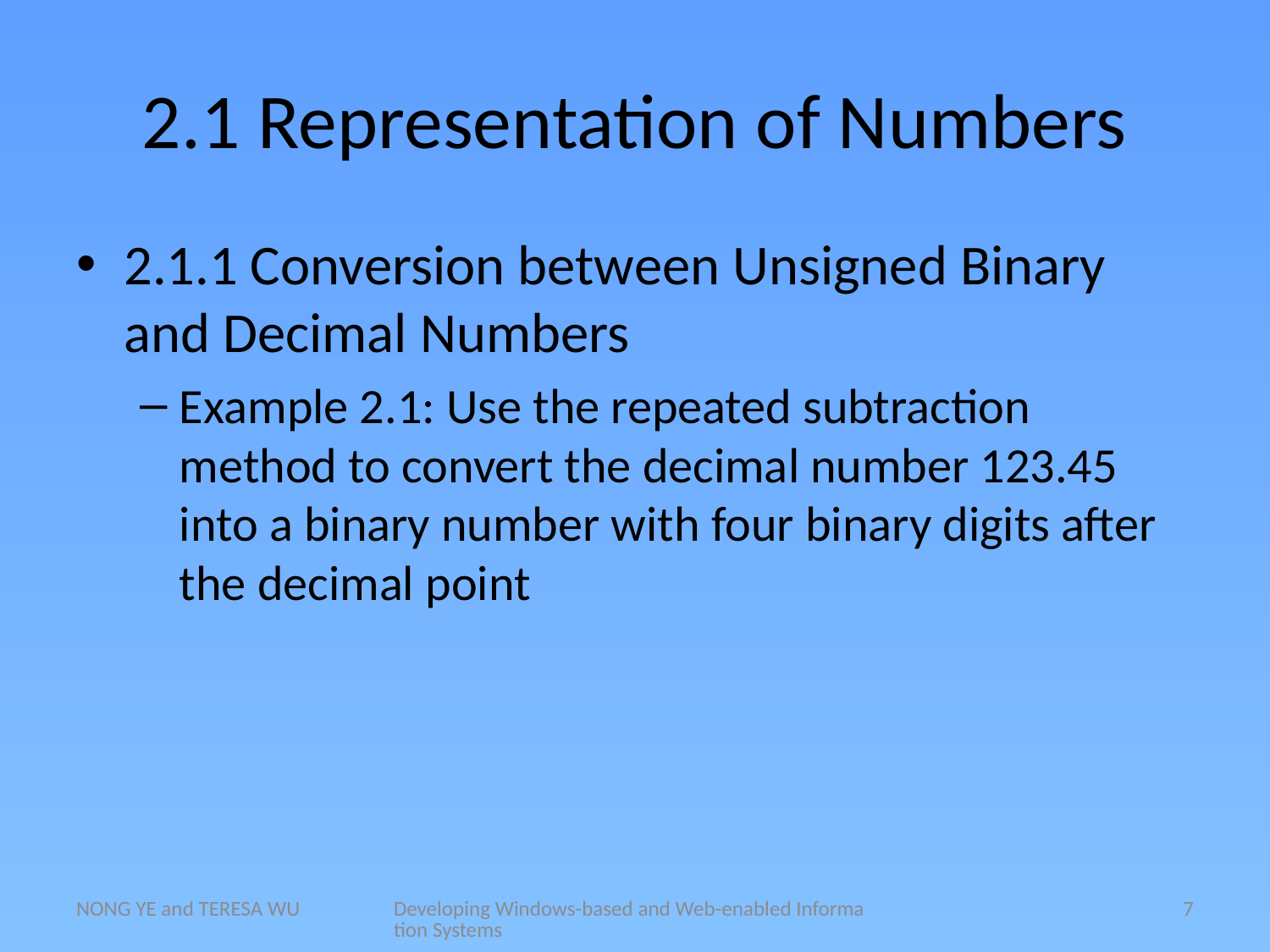

# 2.1 Representation of Numbers
2.1.1 Conversion between Unsigned Binary and Decimal Numbers
Example 2.1: Use the repeated subtraction method to convert the decimal number 123.45 into a binary number with four binary digits after the decimal point
NONG YE and TERESA WU
Developing Windows-based and Web-enabled Information Systems
7